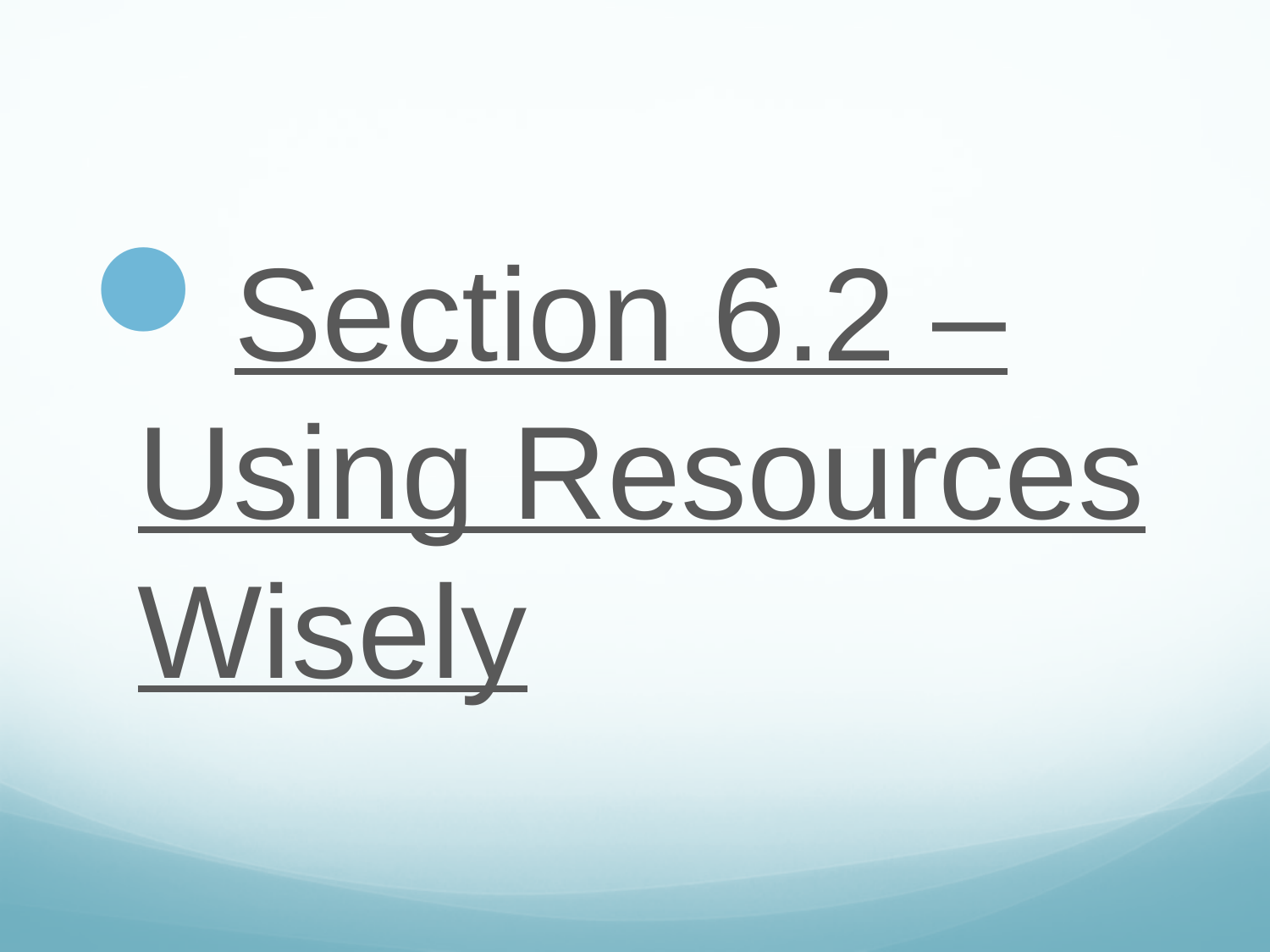

#
Section 6.2 – Using Resources Wisely